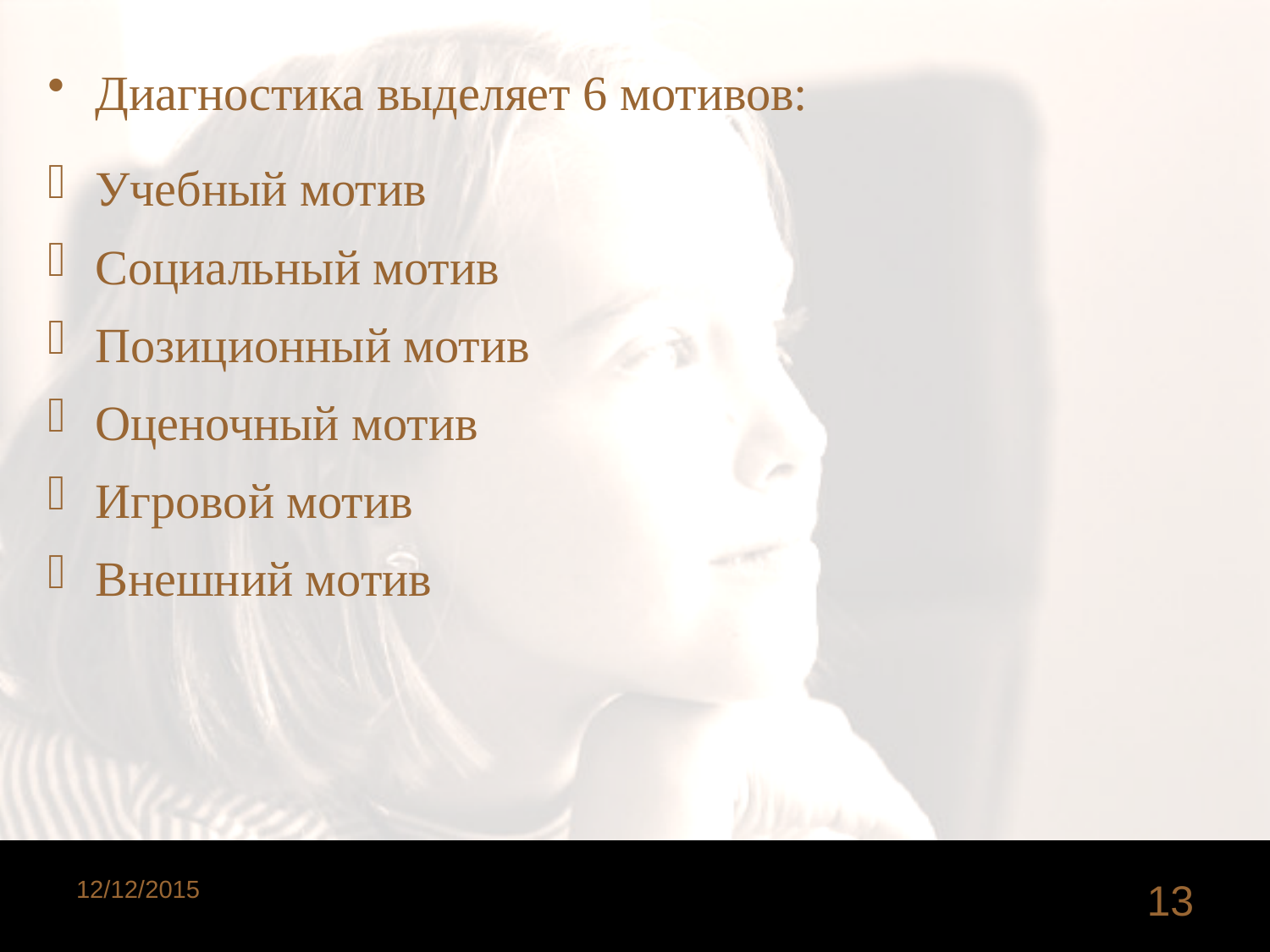

Диагностика выделяет 6 мотивов:
Учебный мотив
Социальный мотив
Позиционный мотив
Оценочный мотив
Игровой мотив
Внешний мотив

12/12/2015
13